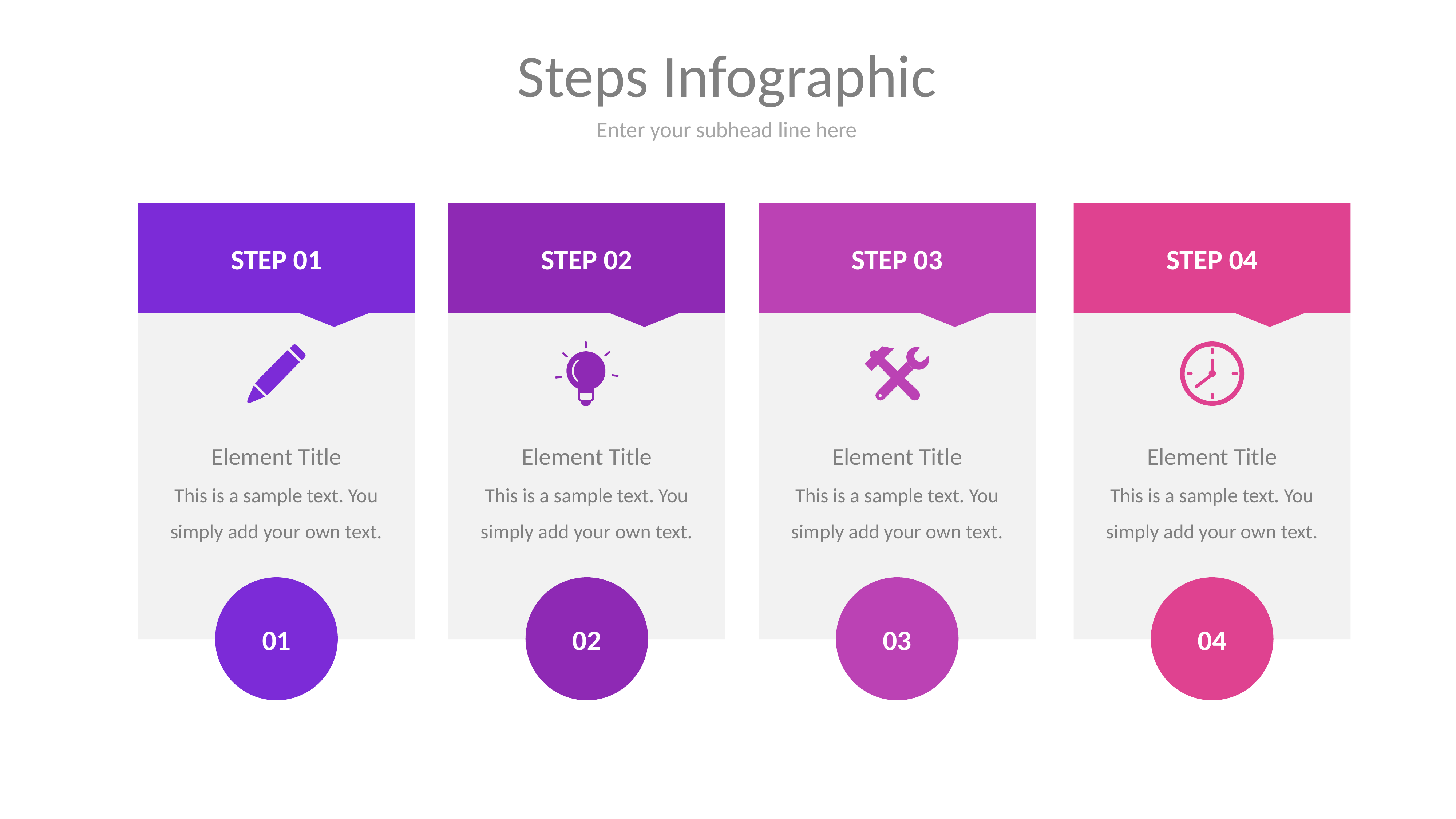

# Steps Infographic
Enter your subhead line here
STEP 01
STEP 02
STEP 03
STEP 04

Element Title
This is a sample text. You simply add your own text.
Element Title
This is a sample text. You simply add your own text.
Element Title
This is a sample text. You simply add your own text.
Element Title
This is a sample text. You simply add your own text.
01
02
03
04